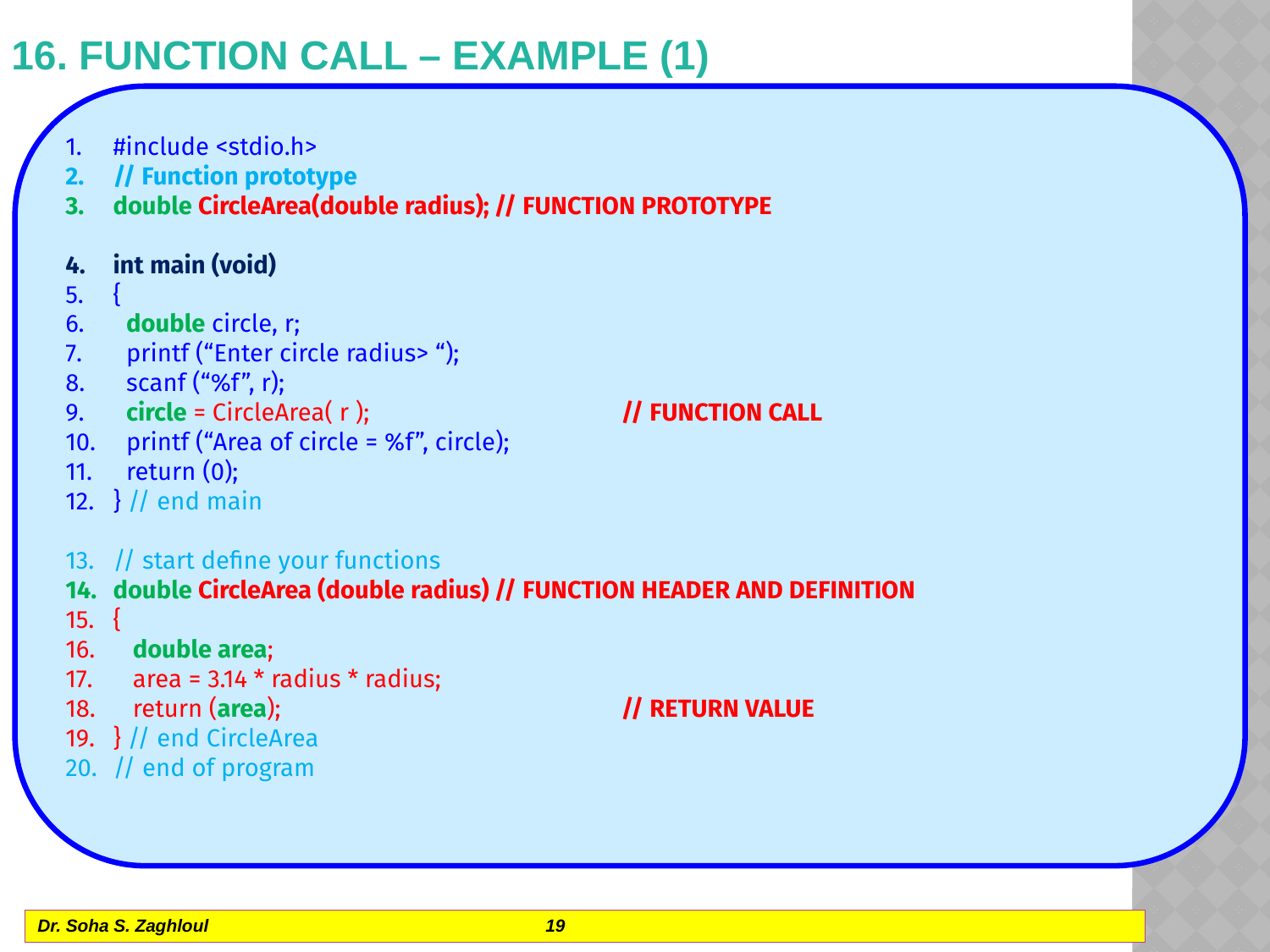

# 16. Function call – EXAMPLE (1)

#include <stdio.h>
// Function prototype
double CircleArea(double radius);	// FUNCTION PROTOTYPE

int main (void)
{
  double circle, r;
  printf (“Enter circle radius> “);
  scanf (“%f”, r);
  circle = CircleArea( r );		// FUNCTION CALL
  printf (“Area of circle = %f”, circle);
  return (0);
} // end main

// start define your functions
double CircleArea (double radius)	// FUNCTION HEADER AND DEFINITION
{
   double area;
   area = 3.14 * radius * radius;
   return (area);			// RETURN VALUE
} // end CircleArea
// end of program

Dr. Soha S. Zaghloul			19